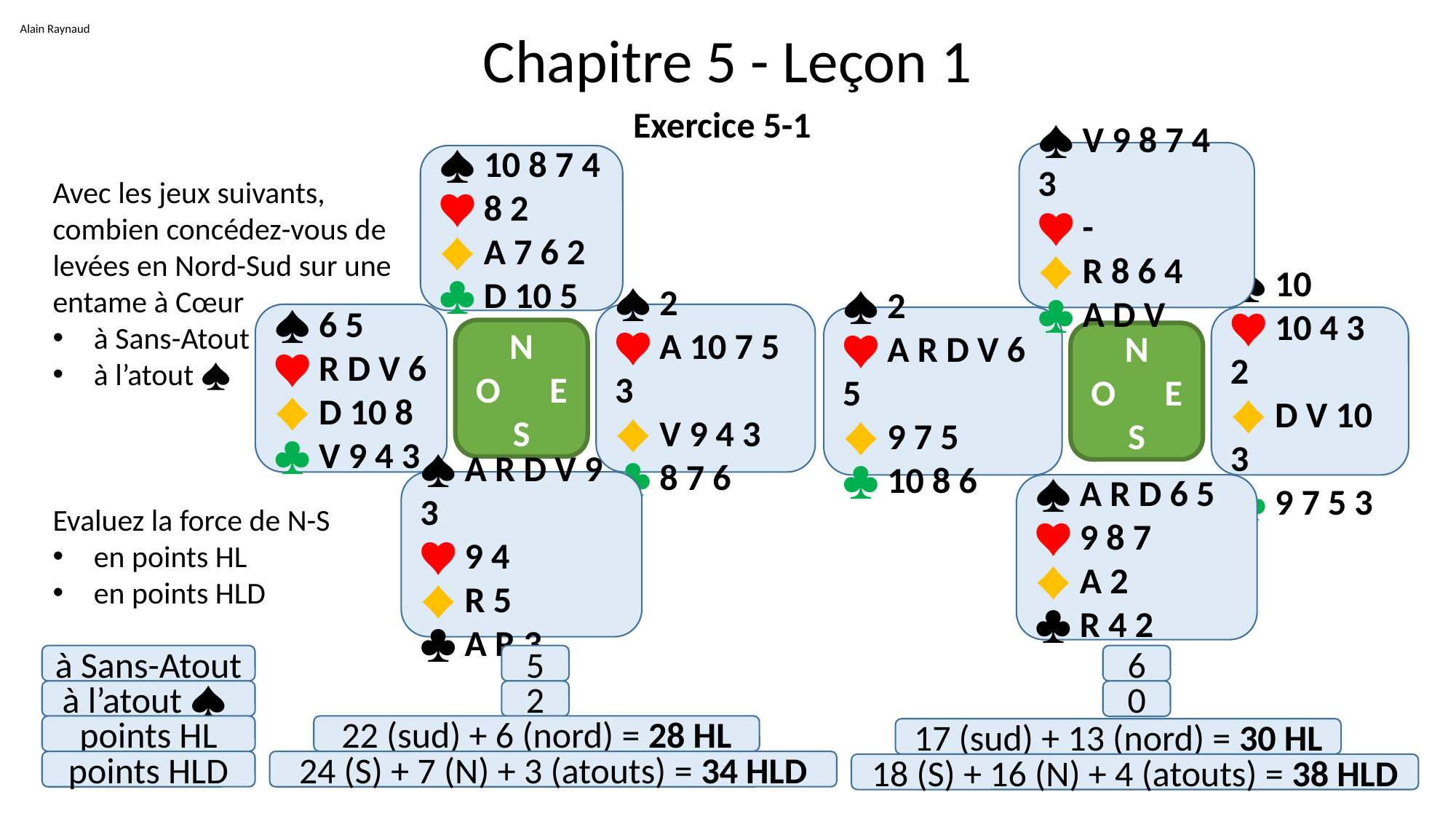

Alain Raynaud
# Chapitre 5 - Leçon 1
Exercice 5-1

♠ V 9 8 7 4 3
♥ -
♦ R 8 6 4
♣ A D V
♠ 2
♥ A R D V 6 5
♦ 9 7 5
♣ 10 8 6
♠ 10
♥ 10 4 3 2
♦ D V 10 3
♣ 9 7 5 3
N
O      E
S
♠ A R D 6 5
♥ 9 8 7
♦ A 2
♣ R 4 2
♠ 10 8 7 4
♥ 8 2
♦ A 7 6 2
♣ D 10 5
♠ 6 5
♥ R D V 6
♦ D 10 8
♣ V 9 4 3
♠ 2
♥ A 10 7 5 3
♦ V 9 4 3
♣ 8 7 6
N
O      E
S
♠ A R D V 9 3
♥ 9 4
♦ R 5
♣ A R 3
Avec les jeux suivants, combien concédez-vous de levées en Nord-Sud sur une entame à Cœur
à Sans-Atout
à l’atout ♠

Evaluez la force de N-S
en points HL
en points HLD
à Sans-Atout
5
6
à l’atout ♠
2
0
points HL
22 (sud) + 6 (nord) = 28 HL
17 (sud) + 13 (nord) = 30 HL
points HLD
24 (S) + 7 (N) + 3 (atouts) = 34 HLD
18 (S) + 16 (N) + 4 (atouts) = 38 HLD